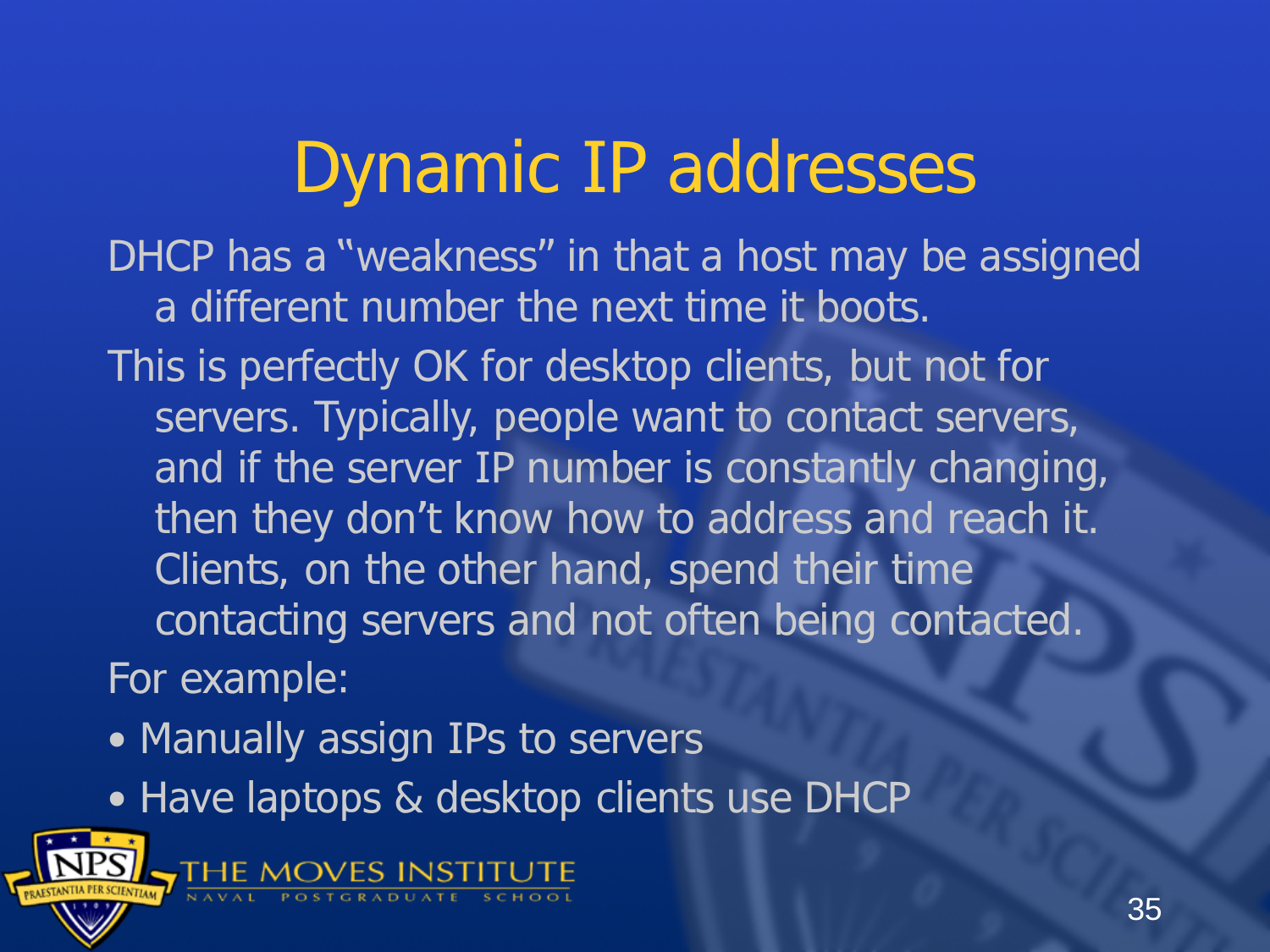

# Dynamic IP addresses
DHCP has a “weakness” in that a host may be assigned a different number the next time it boots.
This is perfectly OK for desktop clients, but not for servers. Typically, people want to contact servers, and if the server IP number is constantly changing, then they don’t know how to address and reach it. Clients, on the other hand, spend their time contacting servers and not often being contacted.
For example:
• Manually assign IPs to servers
• Have laptops & desktop clients use DHCP
35